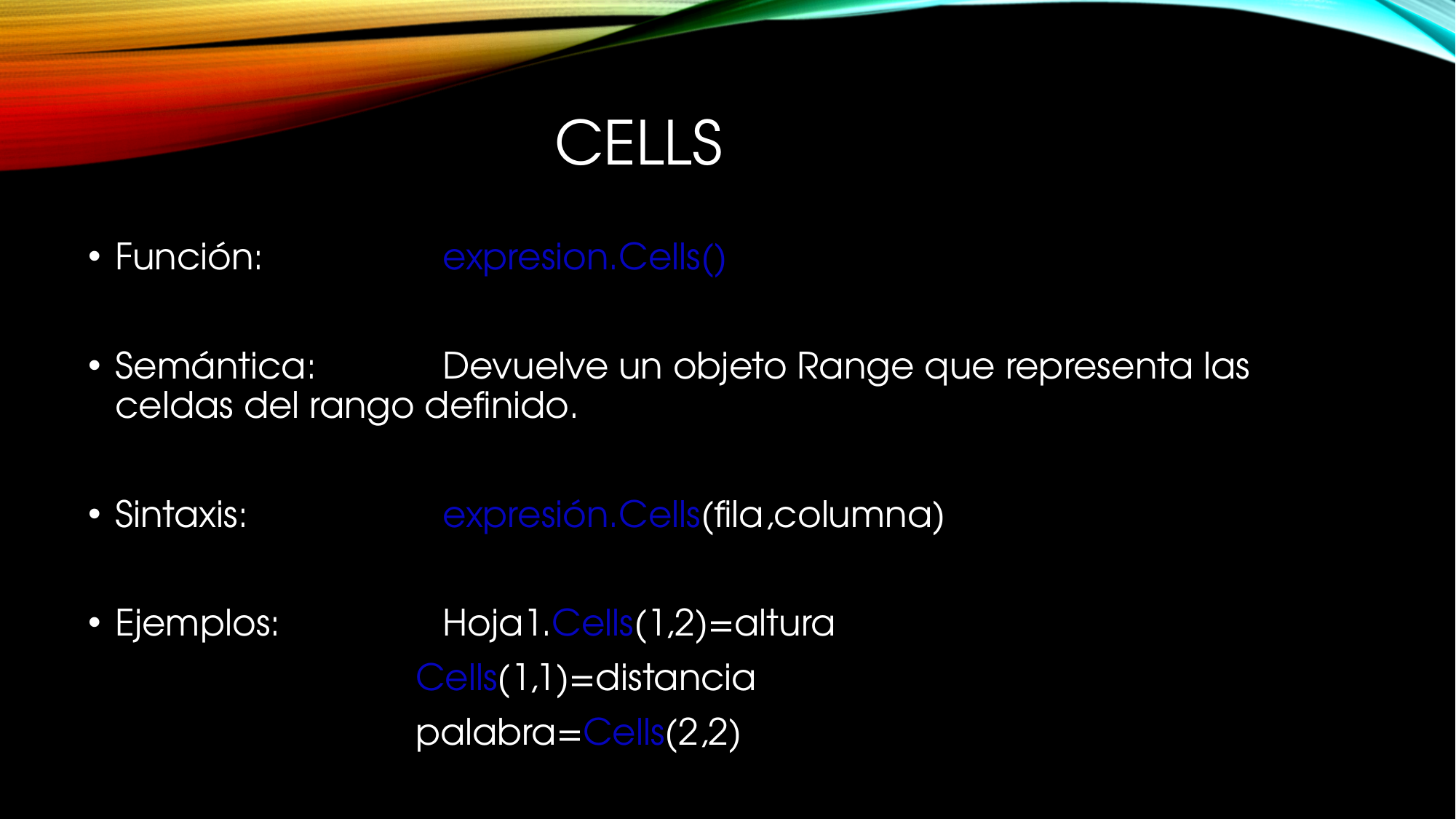

# Cells
Función:		expresion.Cells()

Semántica:		Devuelve un objeto Range que representa las celdas del rango definido.

Sintaxis:		expresión.Cells(fila,columna)

Ejemplos:		Hoja1.Cells(1,2)=altura
			Cells(1,1)=distancia
			palabra=Cells(2,2)